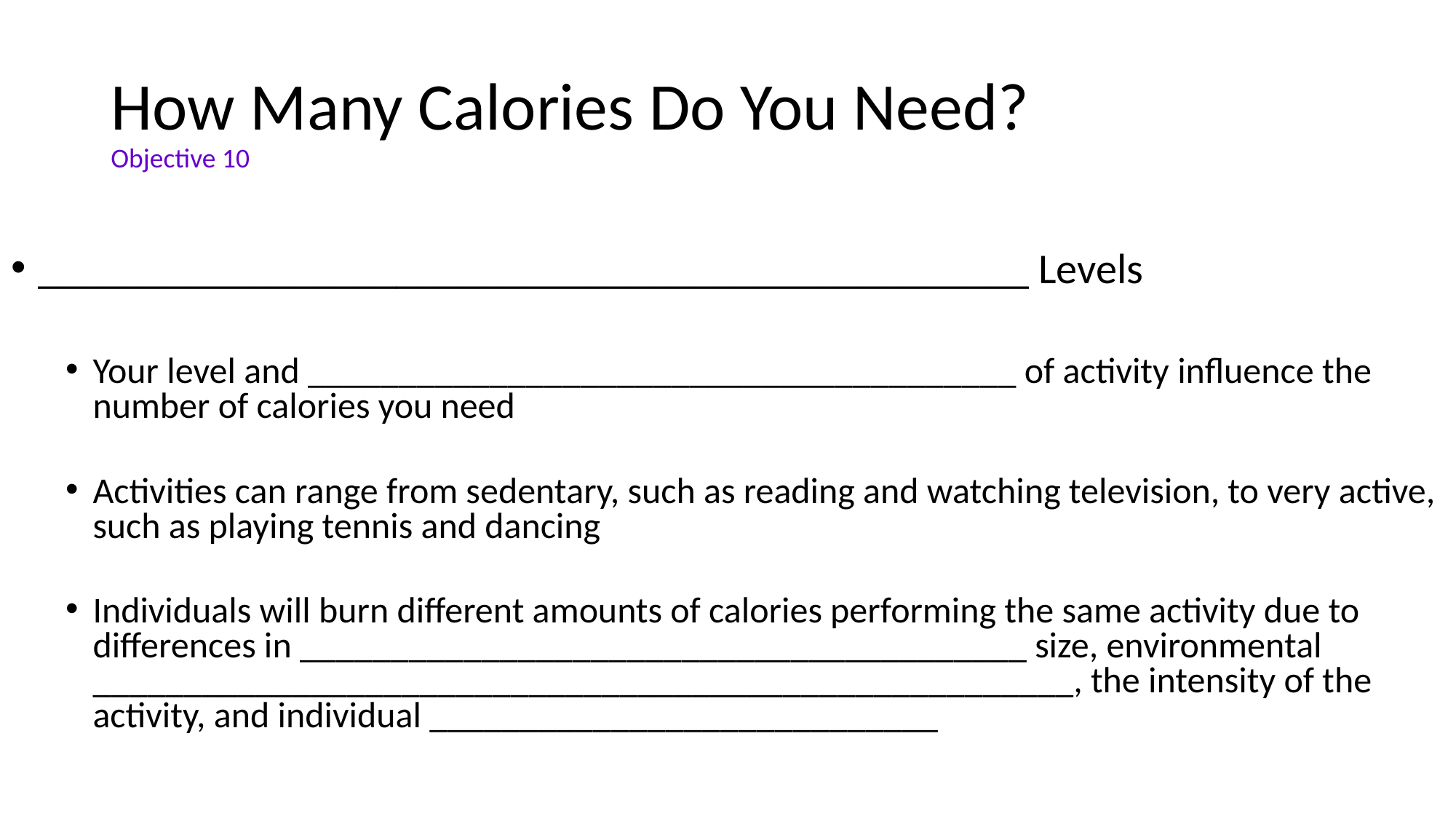

# How Many Calories Do You Need? Objective 10
_______________________________________________ Levels

Your level and _______________________________________ of activity influence the number of calories you need

Activities can range from sedentary, such as reading and watching television, to very active, such as playing tennis and dancing

Individuals will burn different amounts of calories performing the same activity due to differences in ________________________________________ size, environmental ______________________________________________________, the intensity of the activity, and individual ____________________________